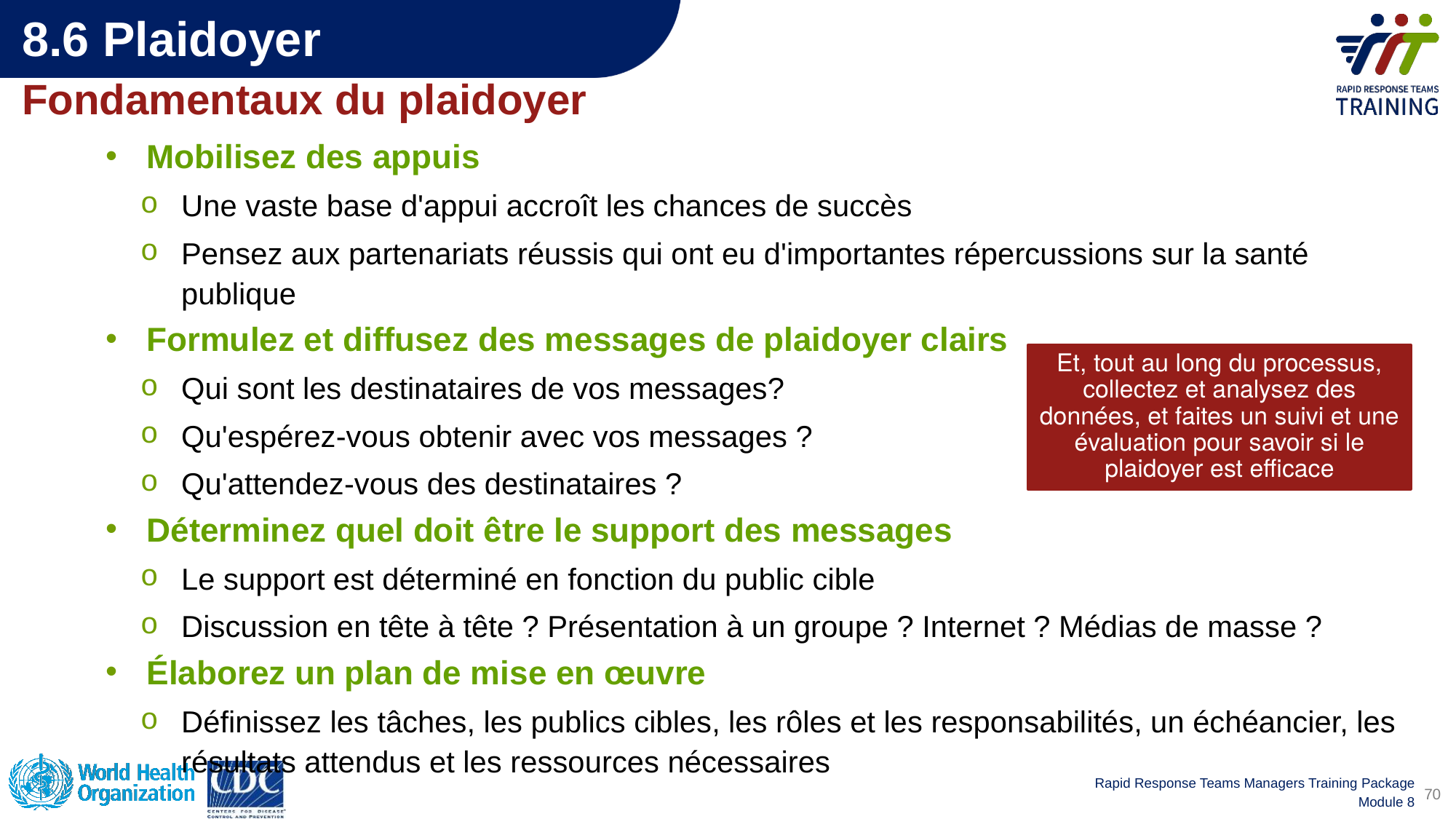

8.6 Plaidoyer
Fondamentaux du plaidoyer
Mobilisez des appuis
Une vaste base d'appui accroît les chances de succès
Pensez aux partenariats réussis qui ont eu d'importantes répercussions sur la santé publique
Formulez et diffusez des messages de plaidoyer clairs
Qui sont les destinataires de vos messages?
Qu'espérez-vous obtenir avec vos messages ?
Qu'attendez-vous des destinataires ?
Déterminez quel doit être le support des messages
Le support est déterminé en fonction du public cible
Discussion en tête à tête ? Présentation à un groupe ? Internet ? Médias de masse ?
Élaborez un plan de mise en œuvre
Définissez les tâches, les publics cibles, les rôles et les responsabilités, un échéancier, les résultats attendus et les ressources nécessaires

Et, tout au long du processus, collectez et analysez des données, et faites un suivi et une évaluation pour savoir si le plaidoyer est efficace
70